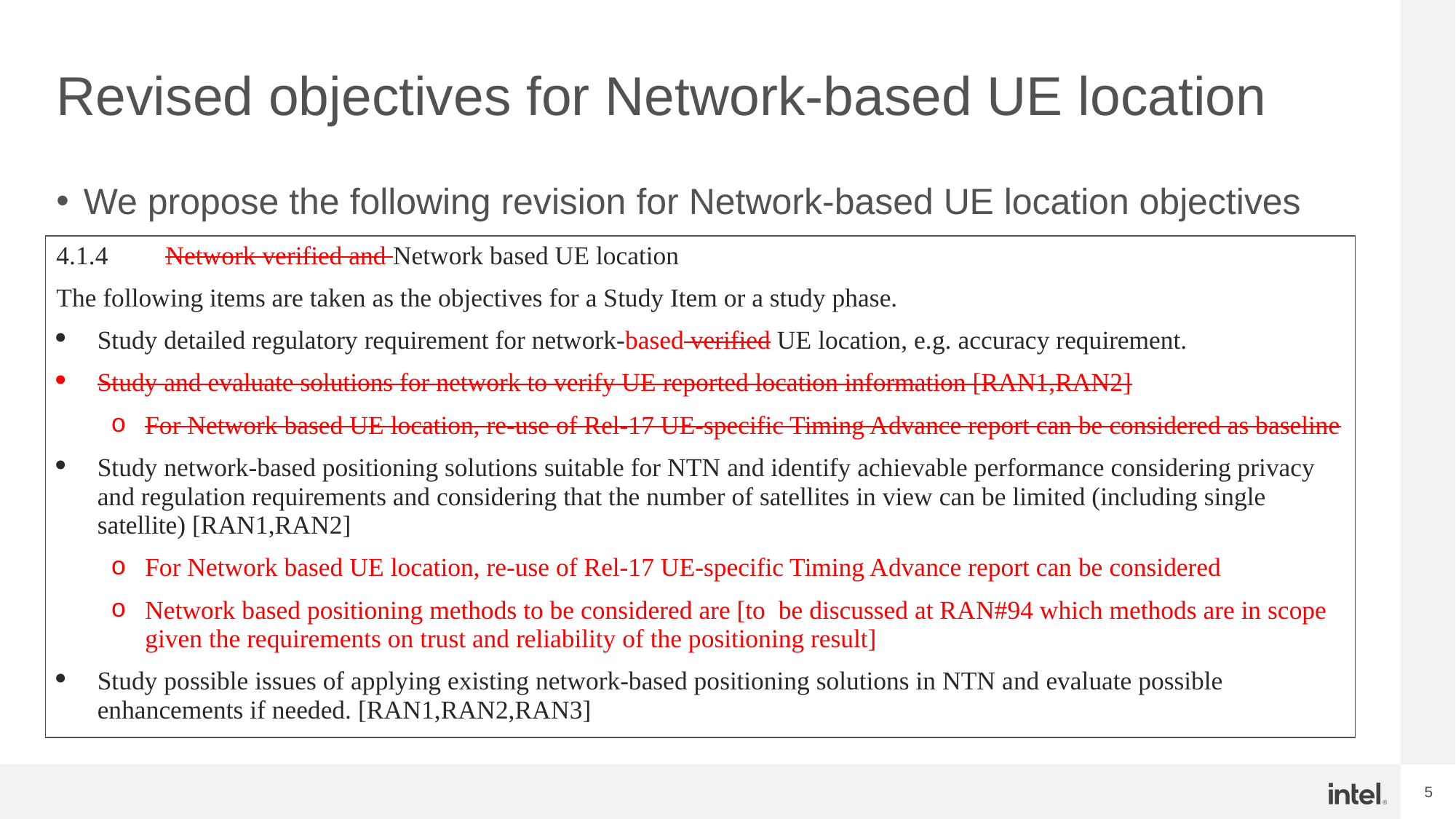

# Revised objectives for Network-based UE location
We propose the following revision for Network-based UE location objectives

| 4.1.4 Network verified and Network based UE location The following items are taken as the objectives for a Study Item or a study phase. Study detailed regulatory requirement for network-based verified UE location, e.g. accuracy requirement. Study and evaluate solutions for network to verify UE reported location information [RAN1,RAN2] For Network based UE location, re-use of Rel-17 UE-specific Timing Advance report can be considered as baseline Study network-based positioning solutions suitable for NTN and identify achievable performance considering privacy and regulation requirements and considering that the number of satellites in view can be limited (including single satellite) [RAN1,RAN2] For Network based UE location, re-use of Rel-17 UE-specific Timing Advance report can be considered Network based positioning methods to be considered are [to  be discussed at RAN#94 which methods are in scope given the requirements on trust and reliability of the positioning result]  Study possible issues of applying existing network-based positioning solutions in NTN and evaluate possible enhancements if needed. [RAN1,RAN2,RAN3] |
| --- |